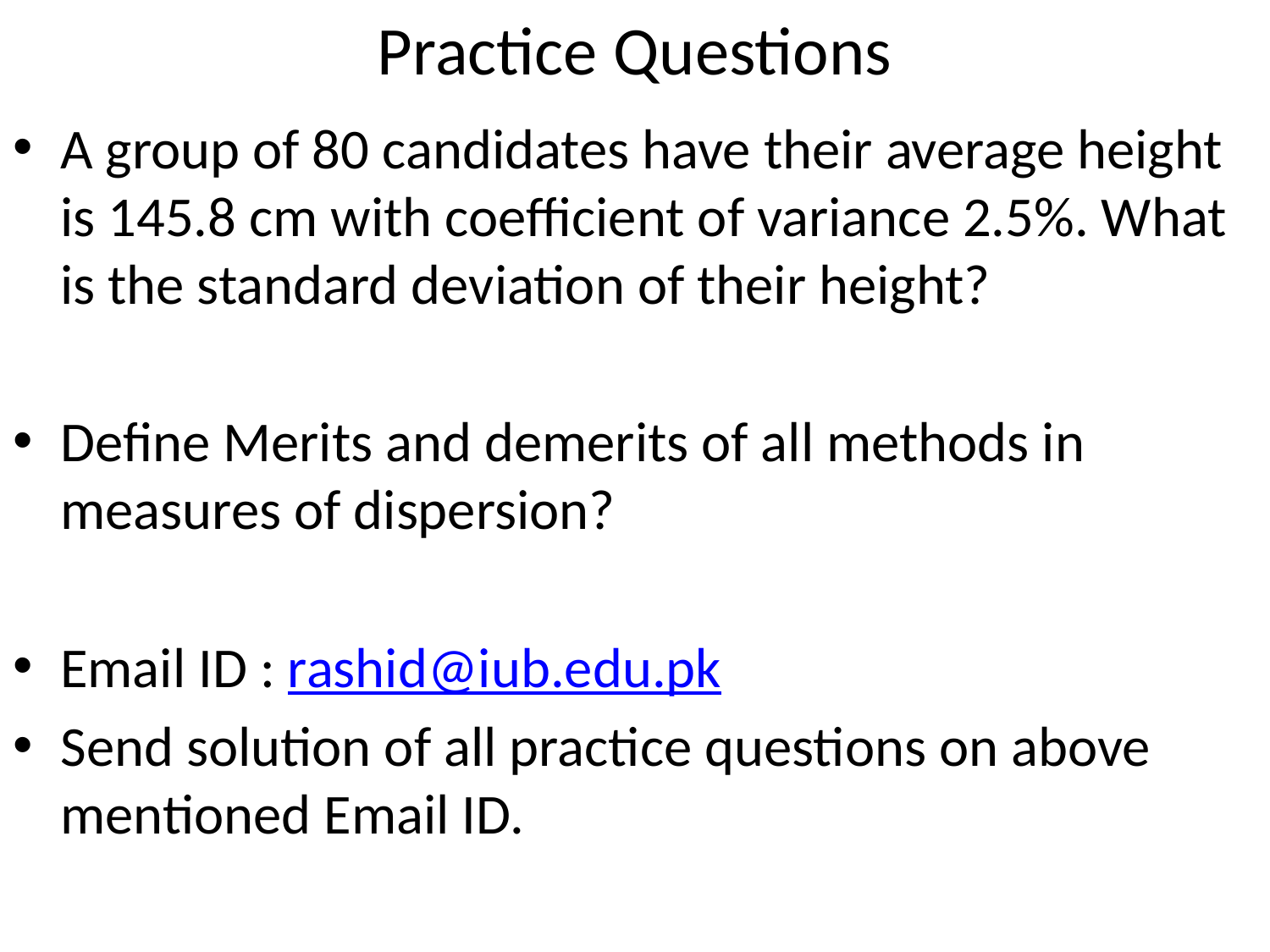

# Practice Questions
A group of 80 candidates have their average height is 145.8 cm with coefficient of variance 2.5%. What is the standard deviation of their height?

Define Merits and demerits of all methods in  measures of dispersion?

Email ID : rashid@iub.edu.pk
Send solution of all practice questions on above mentioned Email ID.